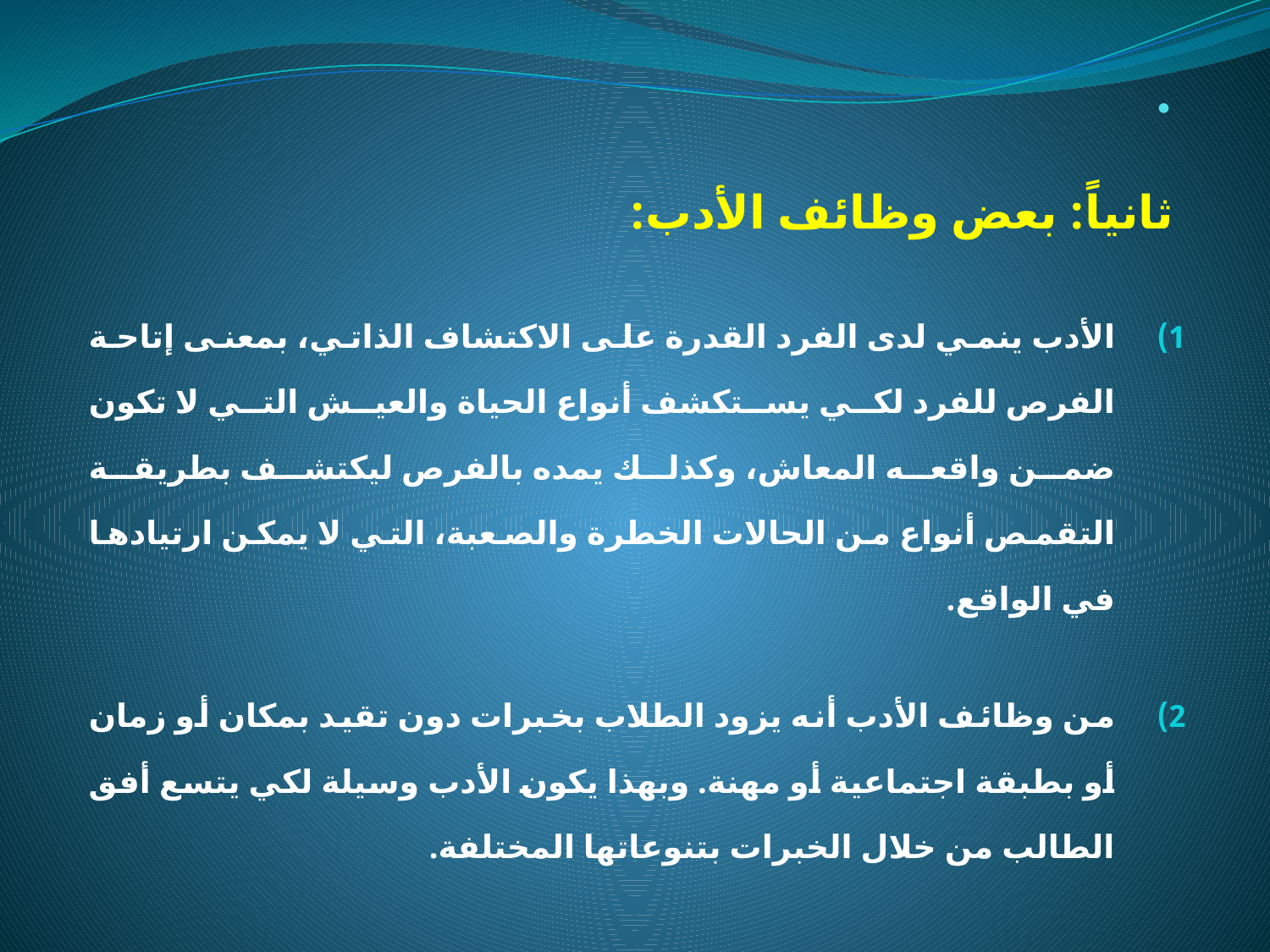

# .
ثانياً: بعض وظائف الأدب:

الأدب ينمي لدى الفرد القدرة على الاكتشاف الذاتي، بمعنى إتاحة الفرص للفرد لكي يستكشف أنواع الحياة والعيش التي لا تكون ضمن واقعه المعاش، وكذلك يمده بالفرص ليكتشف بطريقة التقمص أنواع من الحالات الخطرة والصعبة، التي لا يمكن ارتيادها في الواقع.

من وظائف الأدب أنه يزود الطلاب بخبرات دون تقيد بمكان أو زمان أو بطبقة اجتماعية أو مهنة. وبهذا يكون الأدب وسيلة لكي يتسع أفق الطالب من خلال الخبرات بتنوعاتها المختلفة.